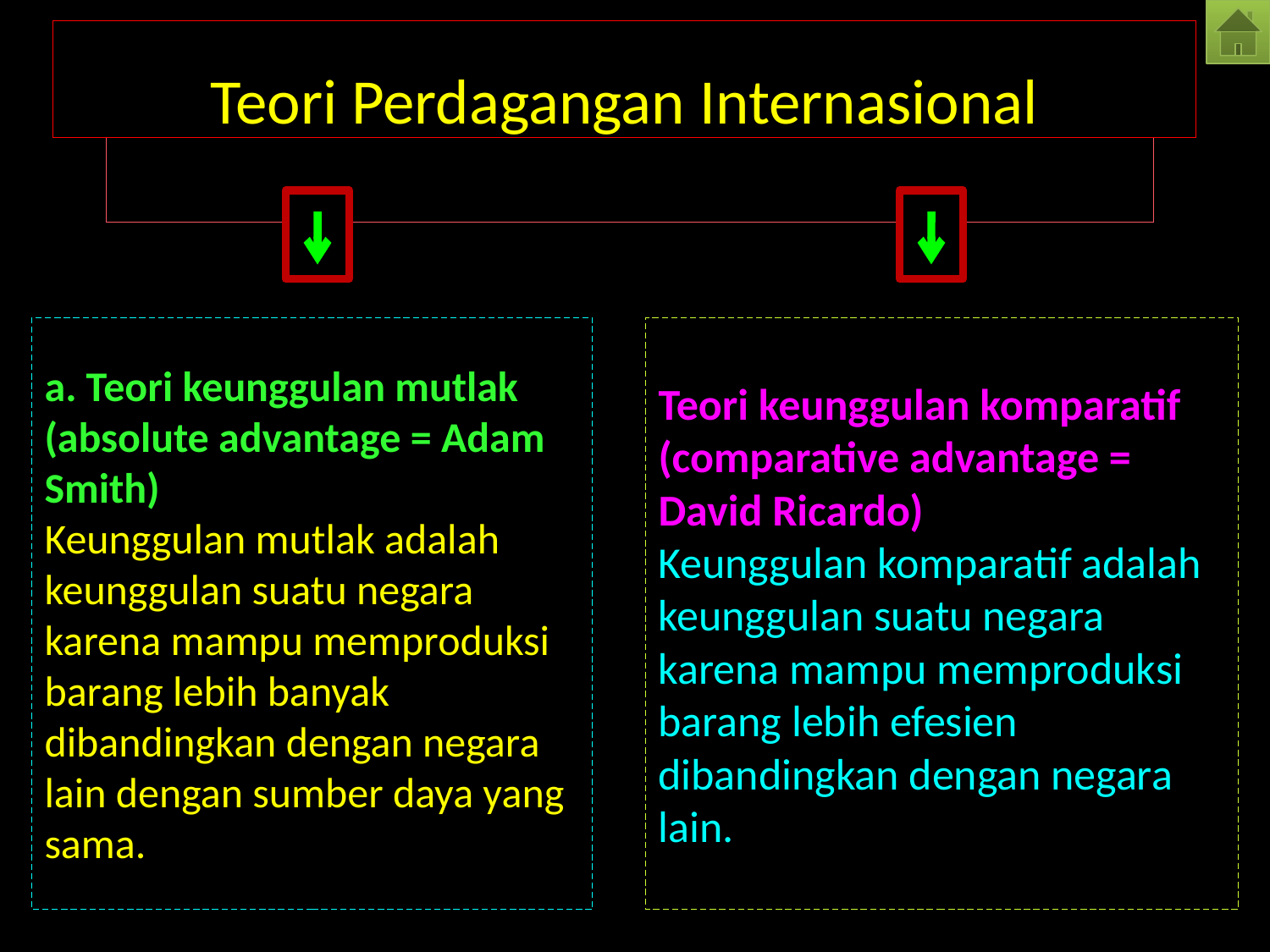

Teori Perdagangan Internasional

hhh
hhh
# a. Teori keunggulan mutlak (absolute advantage = Adam Smith) Keunggulan mutlak adalah keunggulan suatu negara karena mampu memproduksi barang lebih banyak dibandingkan dengan negara lain dengan sumber daya yang sama.
Teori keunggulan komparatif (comparative advantage = David Ricardo)
Keunggulan komparatif adalah keunggulan suatu negara karena mampu memproduksi barang lebih efesien dibandingkan dengan negara lain.